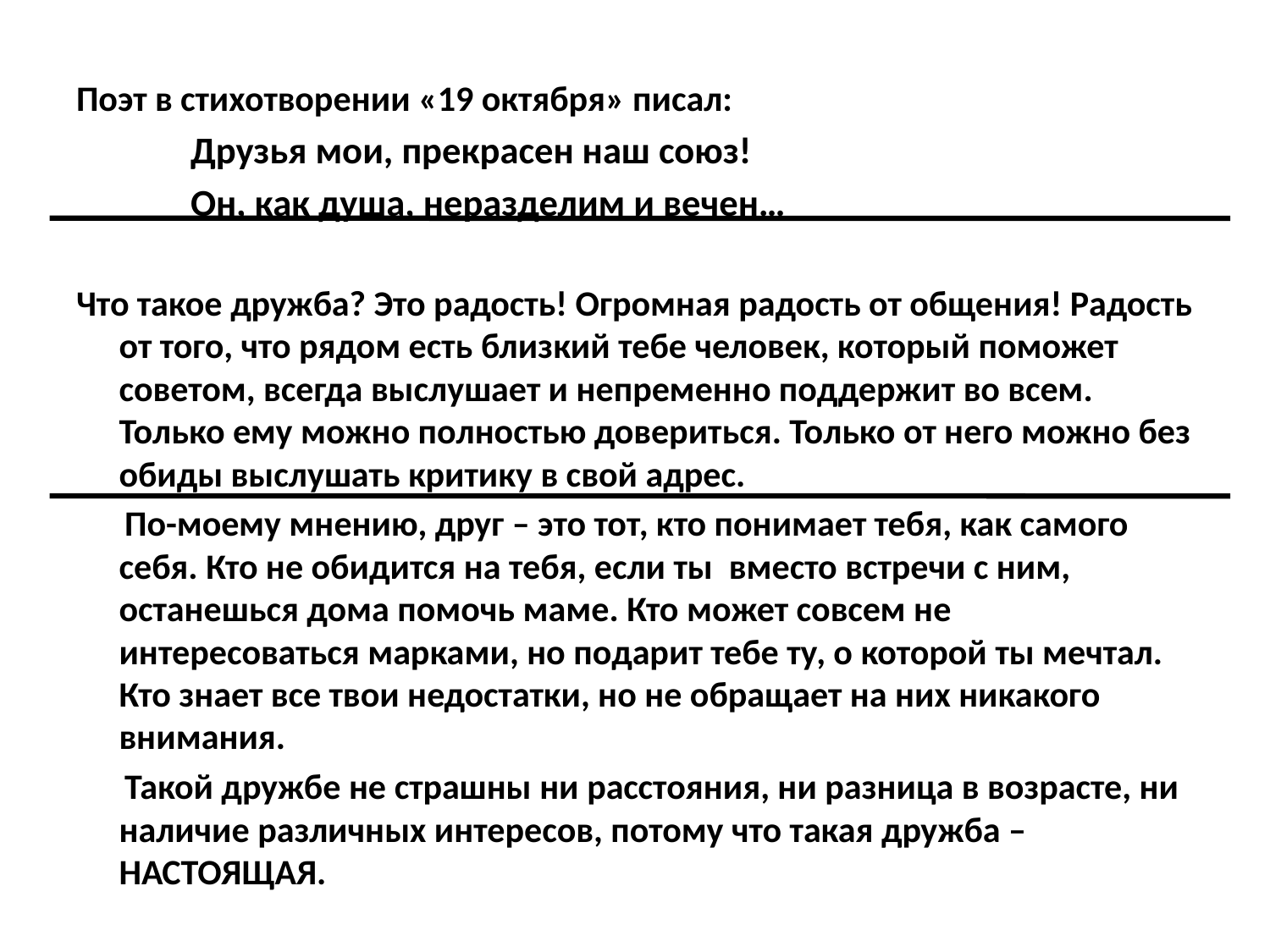

Поэт в стихотворении «19 октября» писал:
Друзья мои, прекрасен наш союз!
Он, как душа, неразделим и вечен…

Что такое дружба? Это радость! Огромная радость от общения! Радость от того, что рядом есть близкий тебе человек, который поможет советом, всегда выслушает и непременно поддержит во всем. Только ему можно полностью довериться. Только от него можно без обиды выслушать критику в свой адрес.
      По-моему мнению, друг – это тот, кто понимает тебя, как самого себя. Кто не обидится на тебя, если ты  вместо встречи с ним, останешься дома помочь маме. Кто может совсем не интересоваться марками, но подарит тебе ту, о которой ты мечтал. Кто знает все твои недостатки, но не обращает на них никакого внимания.
      Такой дружбе не страшны ни расстояния, ни разница в возрасте, ни наличие различных интересов, потому что такая дружба – НАСТОЯЩАЯ.